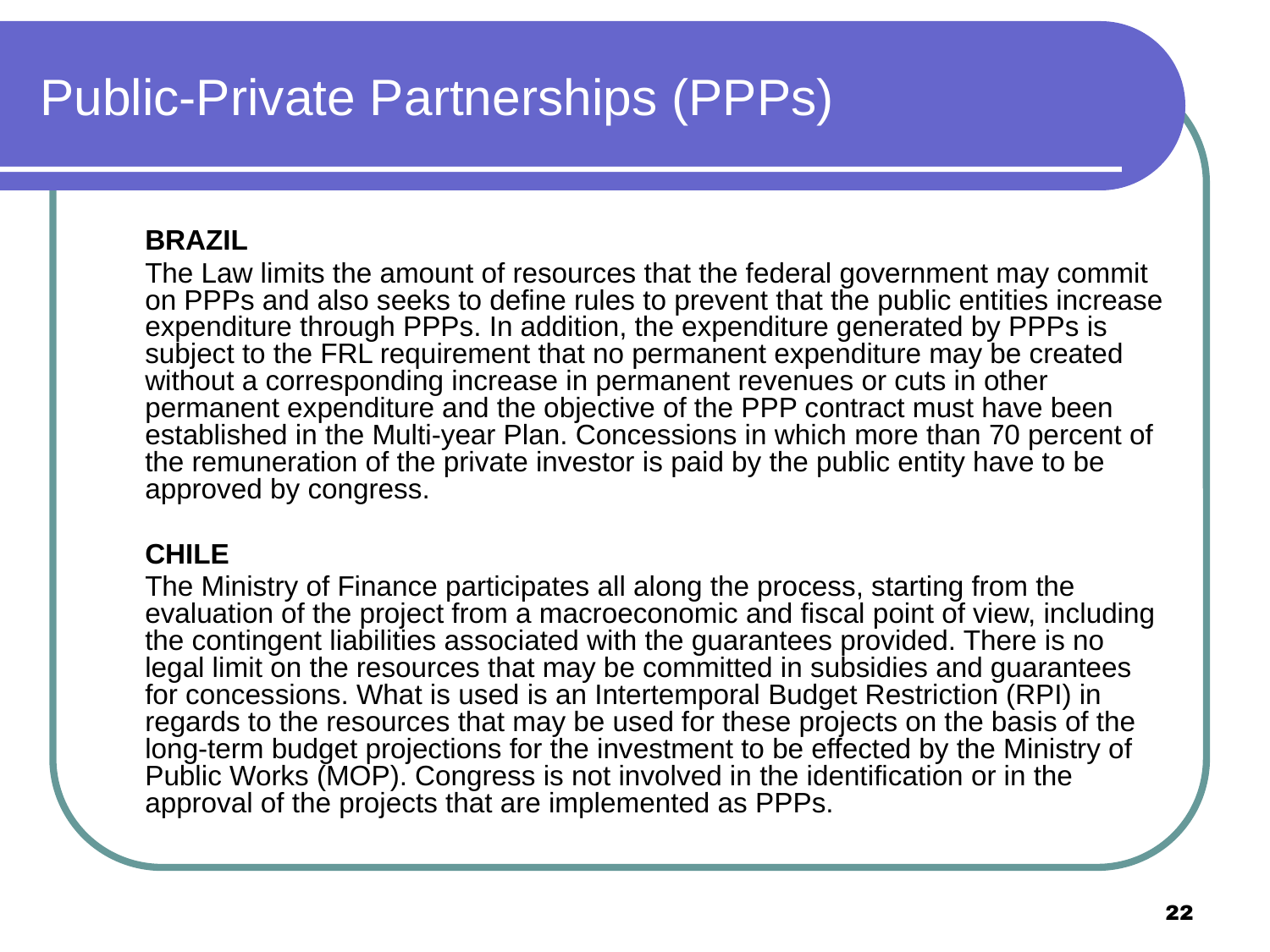

# Public-Private Partnerships (PPPs)
	BRAZIL
	The Law limits the amount of resources that the federal government may commit on PPPs and also seeks to define rules to prevent that the public entities increase expenditure through PPPs. In addition, the expenditure generated by PPPs is subject to the FRL requirement that no permanent expenditure may be created without a corresponding increase in permanent revenues or cuts in other permanent expenditure and the objective of the PPP contract must have been established in the Multi-year Plan. Concessions in which more than 70 percent of the remuneration of the private investor is paid by the public entity have to be approved by congress.

	CHILE
	The Ministry of Finance participates all along the process, starting from the evaluation of the project from a macroeconomic and fiscal point of view, including the contingent liabilities associated with the guarantees provided. There is no legal limit on the resources that may be committed in subsidies and guarantees for concessions. What is used is an Intertemporal Budget Restriction (RPI) in regards to the resources that may be used for these projects on the basis of the long-term budget projections for the investment to be effected by the Ministry of Public Works (MOP). Congress is not involved in the identification or in the approval of the projects that are implemented as PPPs.
22